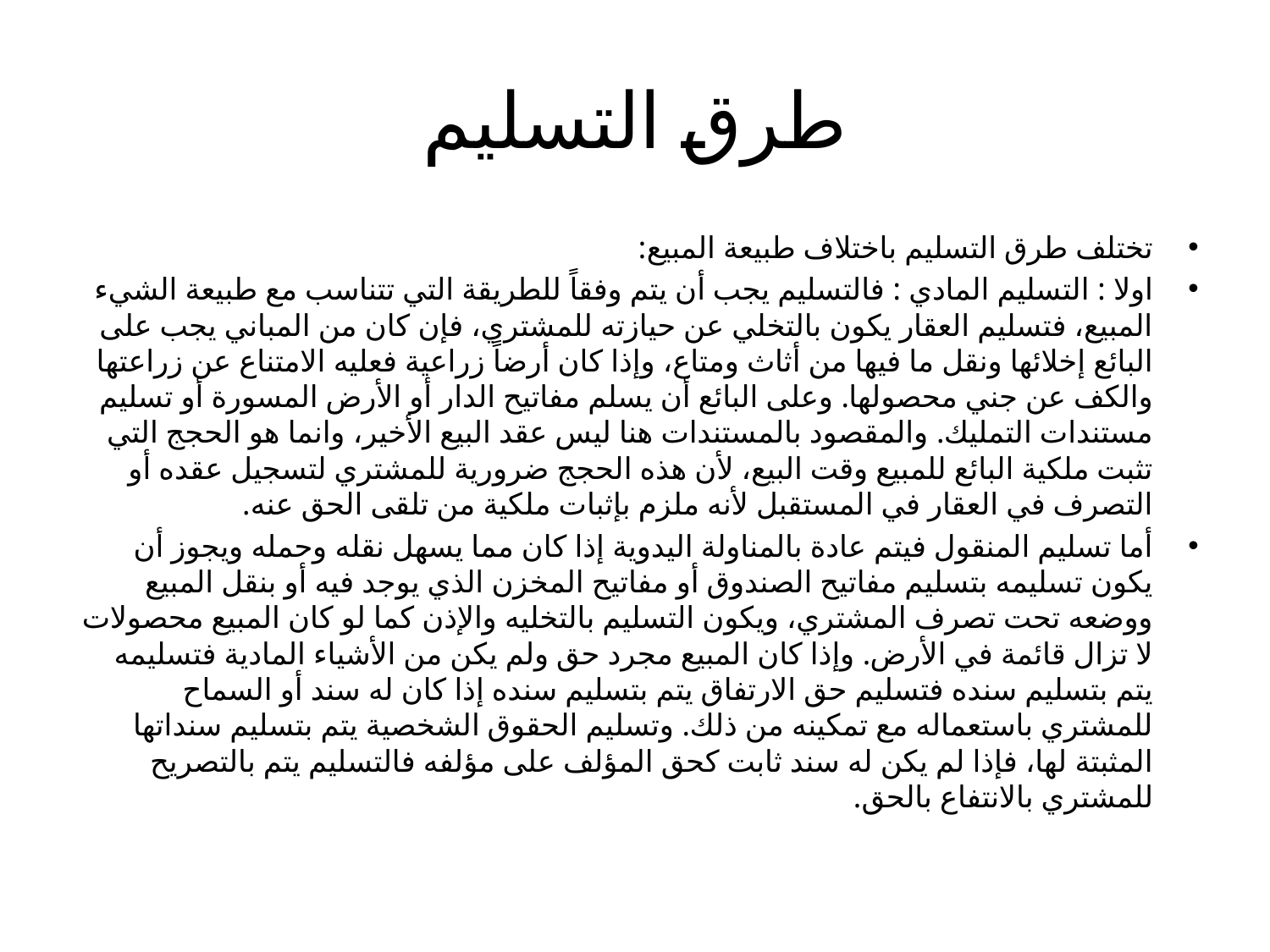

# طرق التسليم
تختلف طرق التسليم باختلاف طبيعة المبيع:
اولا : التسليم المادي : فالتسليم يجب أن يتم وفقاً للطريقة التي تتناسب مع طبيعة الشيء المبيع، فتسليم العقار يكون بالتخلي عن حيازته للمشتري، فإن كان من المباني يجب على البائع إخلائها ونقل ما فيها من أثاث ومتاع، وإذا كان أرضاً زراعية فعليه الامتناع عن زراعتها والكف عن جني محصولها. وعلى البائع أن يسلم مفاتيح الدار أو الأرض المسورة أو تسليم مستندات التمليك. والمقصود بالمستندات هنا ليس عقد البيع الأخير، وانما هو الحجج التي تثبت ملكية البائع للمبيع وقت البيع، لأن هذه الحجج ضرورية للمشتري لتسجيل عقده أو التصرف في العقار في المستقبل لأنه ملزم بإثبات ملكية من تلقى الحق عنه.
أما تسليم المنقول فيتم عادة بالمناولة اليدوية إذا كان مما يسهل نقله وحمله ويجوز أن يكون تسليمه بتسليم مفاتيح الصندوق أو مفاتيح المخزن الذي يوجد فيه أو بنقل المبيع ووضعه تحت تصرف المشتري، ويكون التسليم بالتخليه والإذن كما لو كان المبيع محصولات لا تزال قائمة في الأرض. وإذا كان المبيع مجرد حق ولم يكن من الأشياء المادية فتسليمه يتم بتسليم سنده فتسليم حق الارتفاق يتم بتسليم سنده إذا كان له سند أو السماح للمشتري باستعماله مع تمكينه من ذلك. وتسليم الحقوق الشخصية يتم بتسليم سنداتها المثبتة لها، فإذا لم يكن له سند ثابت كحق المؤلف على مؤلفه فالتسليم يتم بالتصريح للمشتري بالانتفاع بالحق.